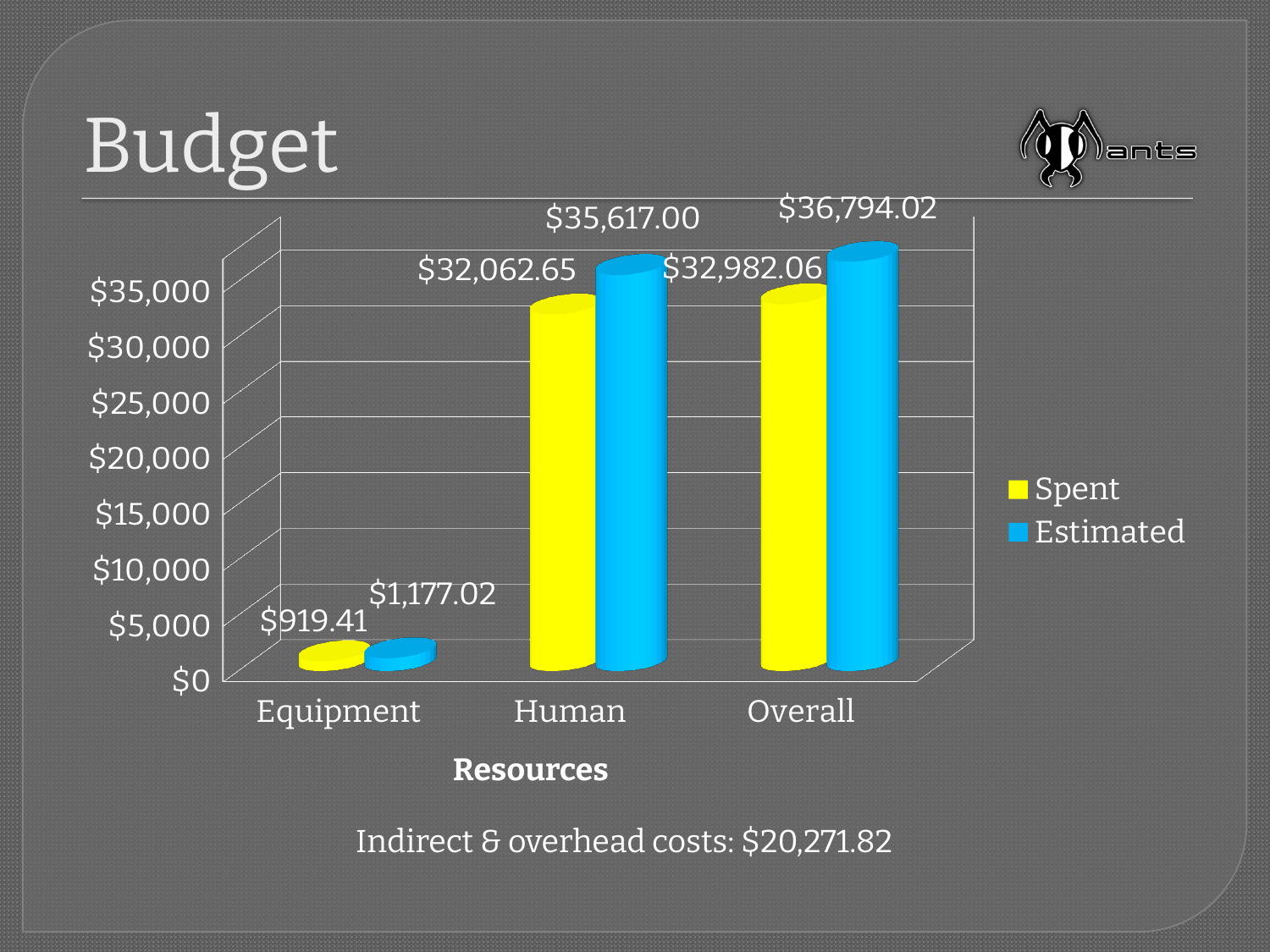

# Budget

[unsupported chart]

Indirect & overhead costs: $20,271.82